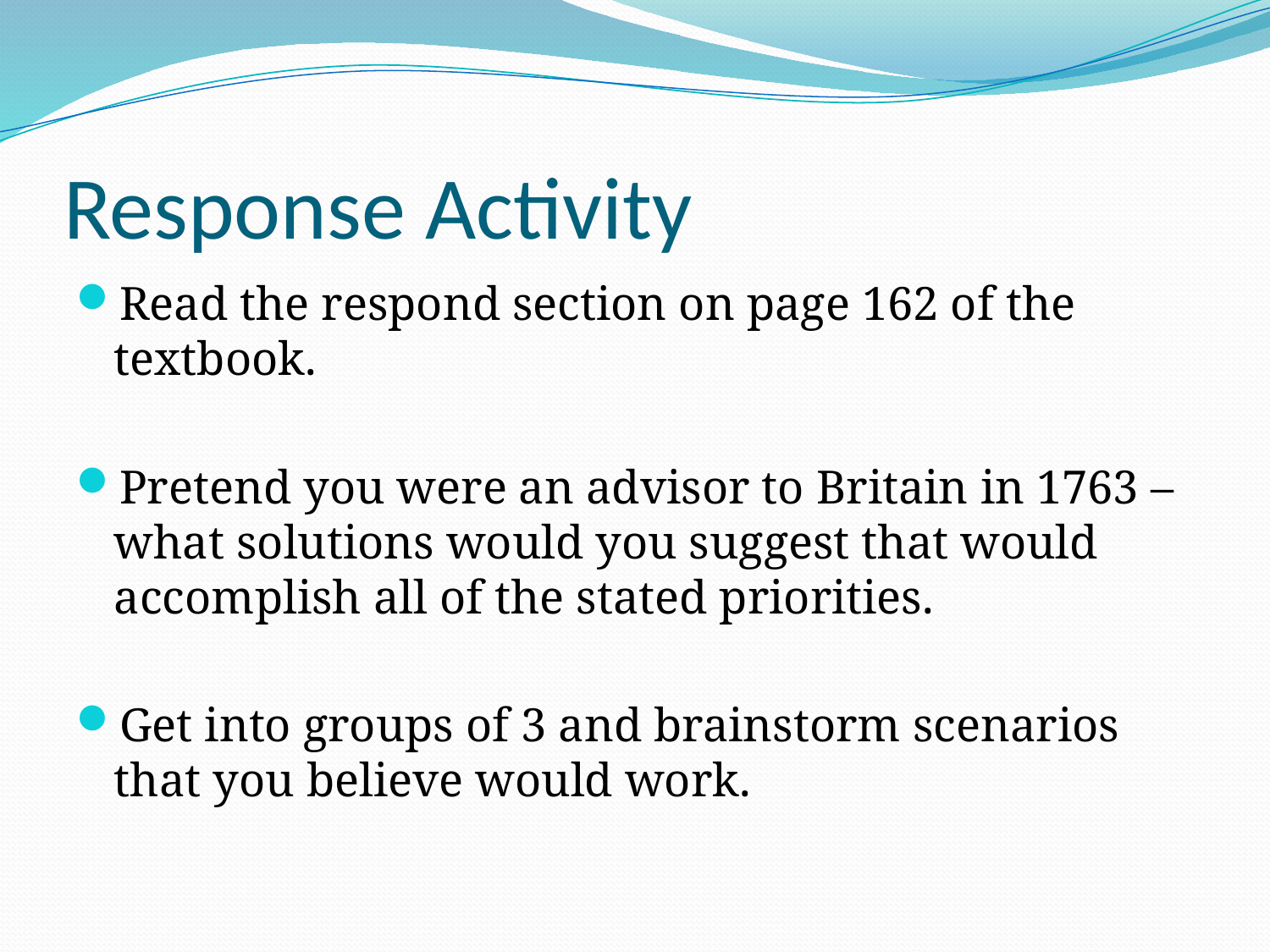

# Response Activity
Read the respond section on page 162 of the textbook.

Pretend you were an advisor to Britain in 1763 – what solutions would you suggest that would accomplish all of the stated priorities.

Get into groups of 3 and brainstorm scenarios that you believe would work.